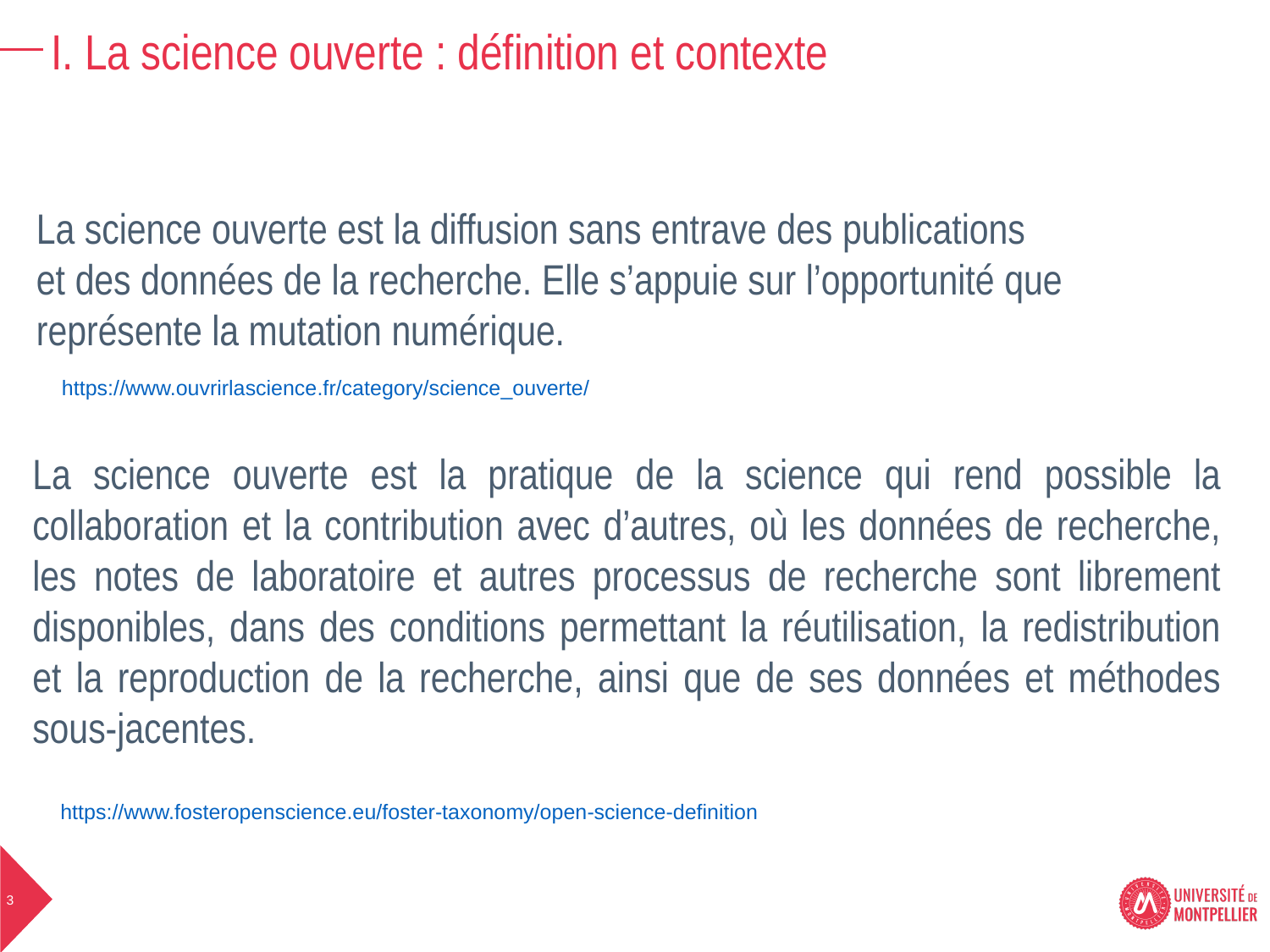

I. La science ouverte : définition et contexte
La science ouverte est la diffusion sans entrave des publications et des données de la recherche. ​Elle s’appuie sur l’opportunité que représente la mutation numérique.
https://www.ouvrirlascience.fr/category/science_ouverte/
La science ouverte est la pratique de la science qui rend possible la collaboration et la contribution avec d’autres, où les données de recherche, les notes de laboratoire et autres processus de recherche sont librement disponibles, dans des conditions permettant la réutilisation, la redistribution et la reproduction de la recherche, ainsi que de ses données et méthodes sous-jacentes.
https://www.fosteropenscience.eu/foster-taxonomy/open-science-definition
3